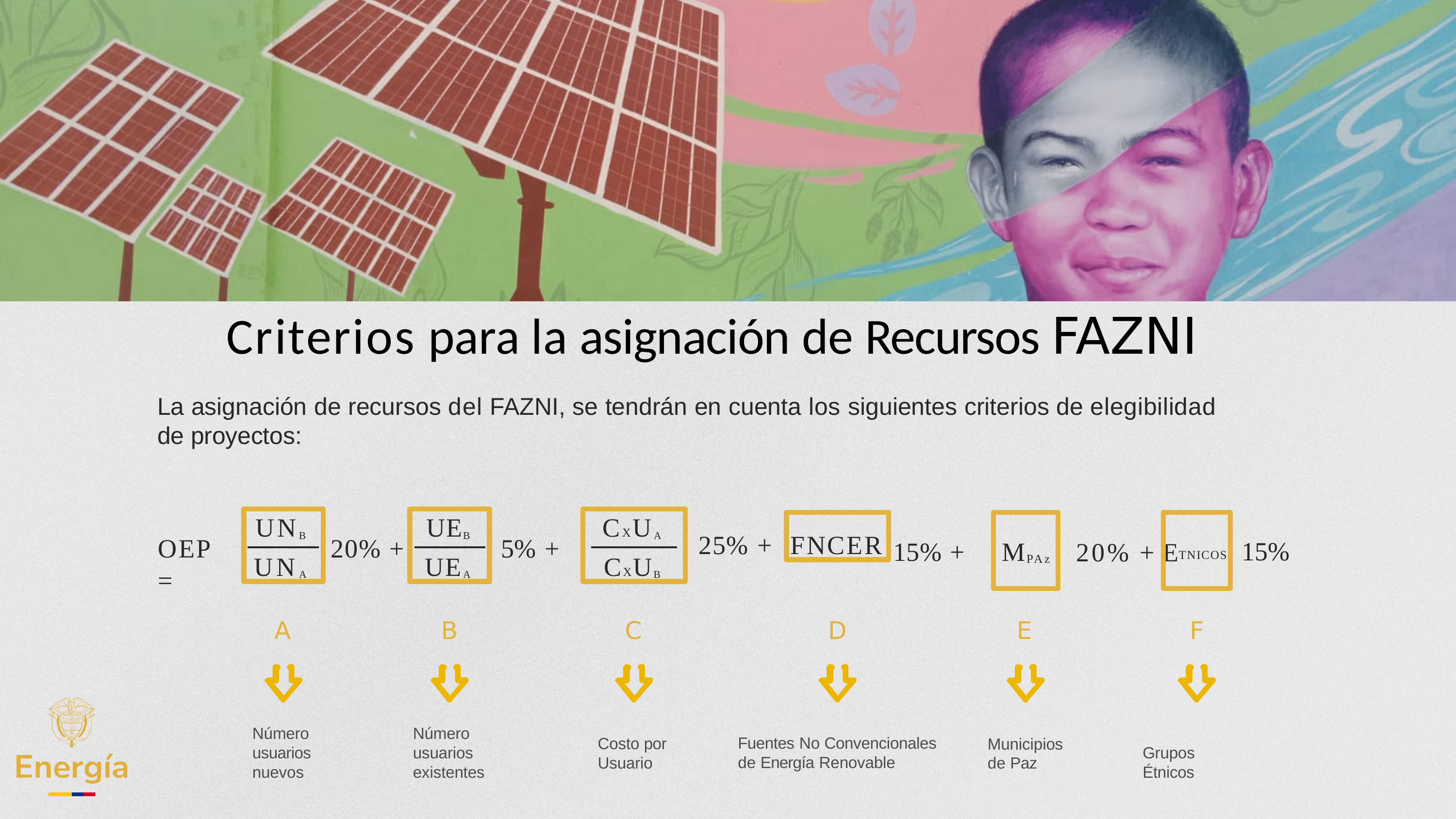

Criterios para la asignación de Recursos FAZNI
La asignación de recursos del FAZNI, se tendrán en cuenta los siguientes criterios de elegibilidad de proyectos:
UNB
UNA
UEB
UEA
CXUA
CXUB
FNCER

25% +
5% +
OEP =
20% +
15%
15% +	   M
20% + E
TNICOS

PAz
A
B
C
D
E
F

Número usuarios nuevos
Número usuarios existentes
Fuentes No Convencionales de Energía Renovable
Costo por Usuario
Municipios de Paz
Grupos Étnicos